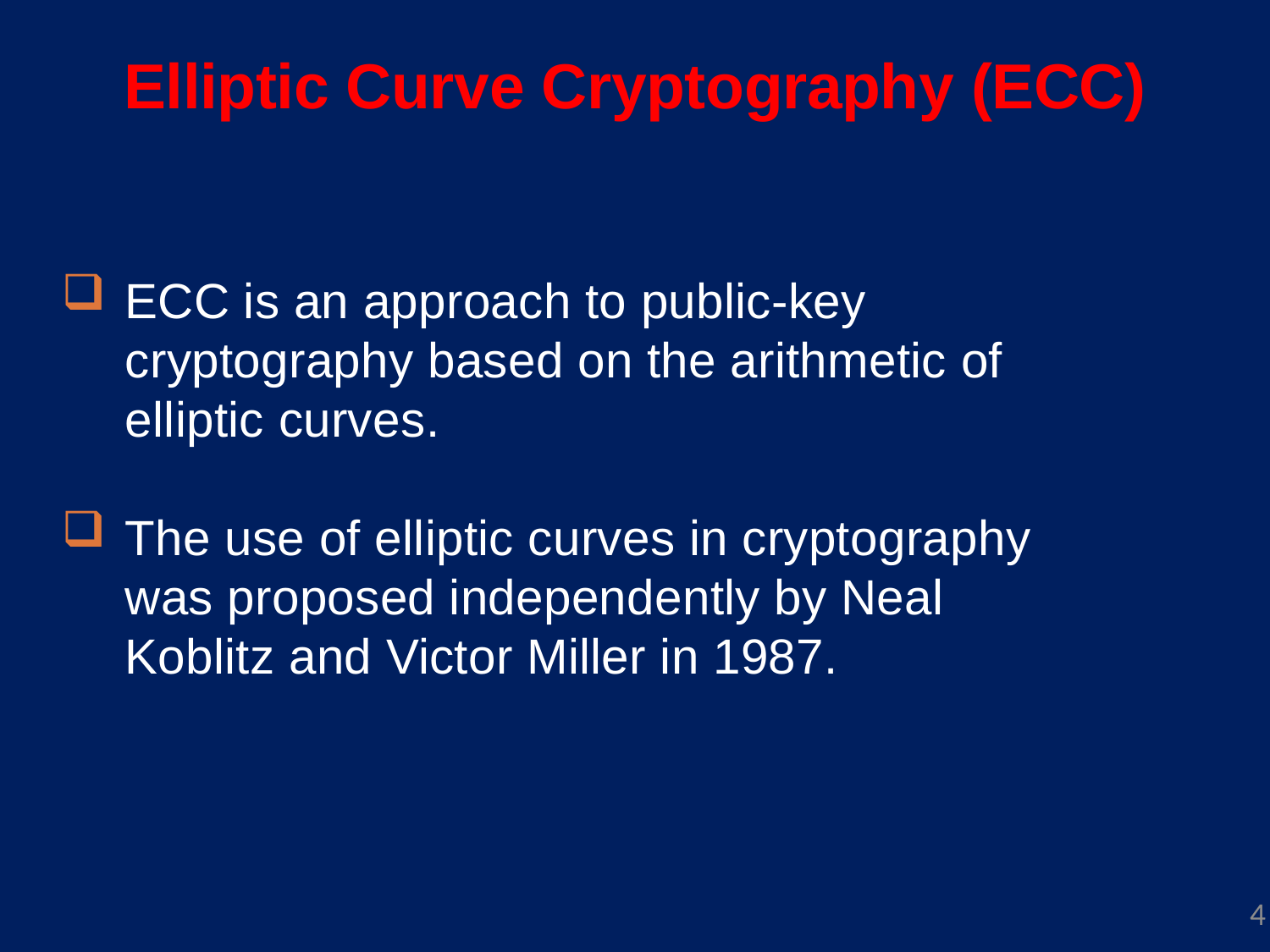

# Elliptic Curve Cryptography (ECC)

ECC is an approach to public-key cryptography based on the arithmetic of elliptic curves.

The use of elliptic curves in cryptography was proposed independently by Neal Koblitz and Victor Miller in 1987.
4